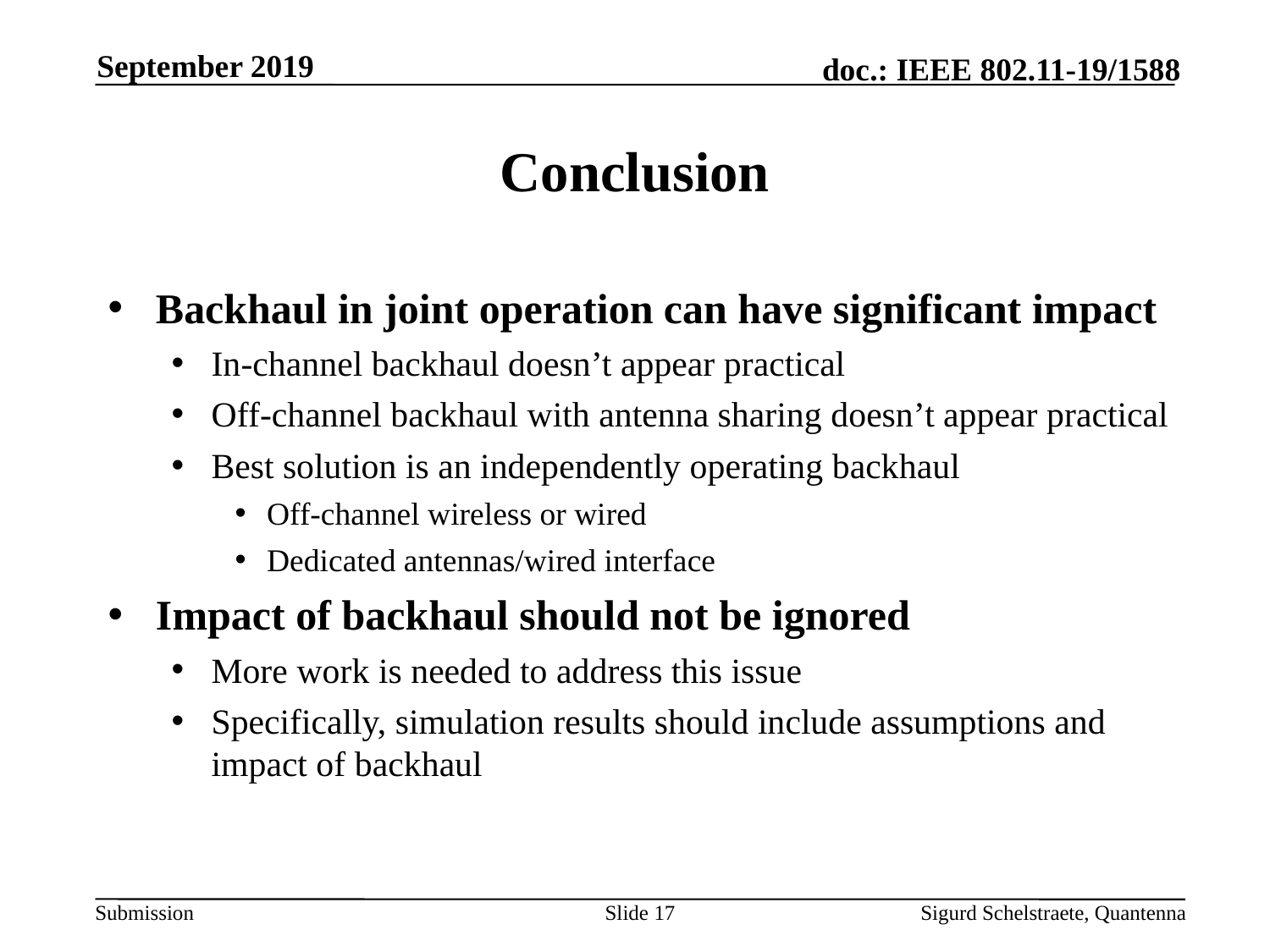

September 2019
# Conclusion
Backhaul in joint operation can have significant impact
In-channel backhaul doesn’t appear practical
Off-channel backhaul with antenna sharing doesn’t appear practical
Best solution is an independently operating backhaul
Off-channel wireless or wired
Dedicated antennas/wired interface
Impact of backhaul should not be ignored
More work is needed to address this issue
Specifically, simulation results should include assumptions and impact of backhaul

Slide 17
Sigurd Schelstraete, Quantenna